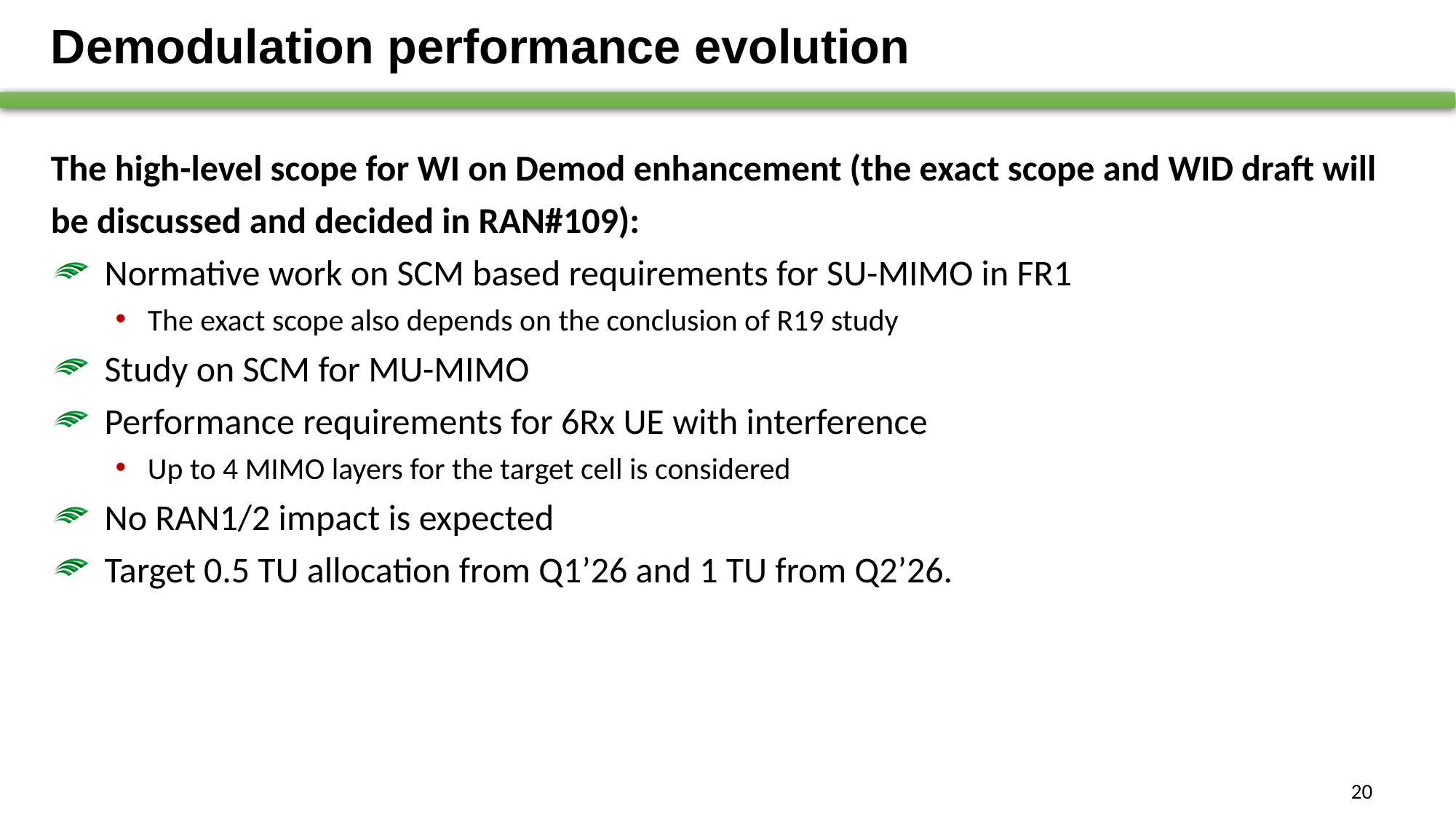

# Demodulation performance evolution
The high-level scope for WI on Demod enhancement (the exact scope and WID draft will be discussed and decided in RAN#109):
Normative work on SCM based requirements for SU-MIMO in FR1
The exact scope also depends on the conclusion of R19 study
Study on SCM for MU-MIMO
Performance requirements for 6Rx UE with interference
Up to 4 MIMO layers for the target cell is considered
No RAN1/2 impact is expected
Target 0.5 TU allocation from Q1’26 and 1 TU from Q2’26.